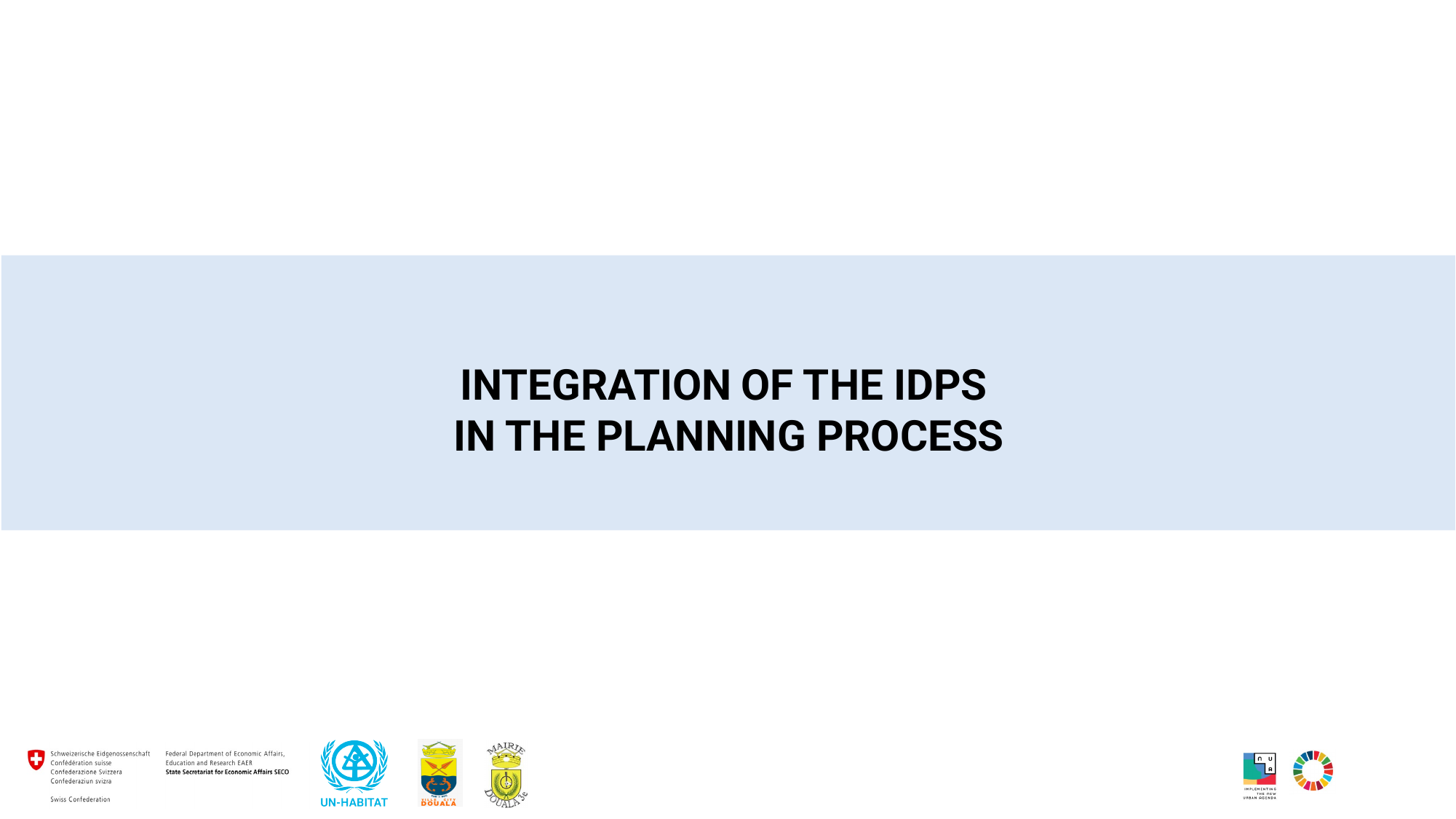

INTEGRATION OF THE IDPS
IN THE PLANNING PROCESS